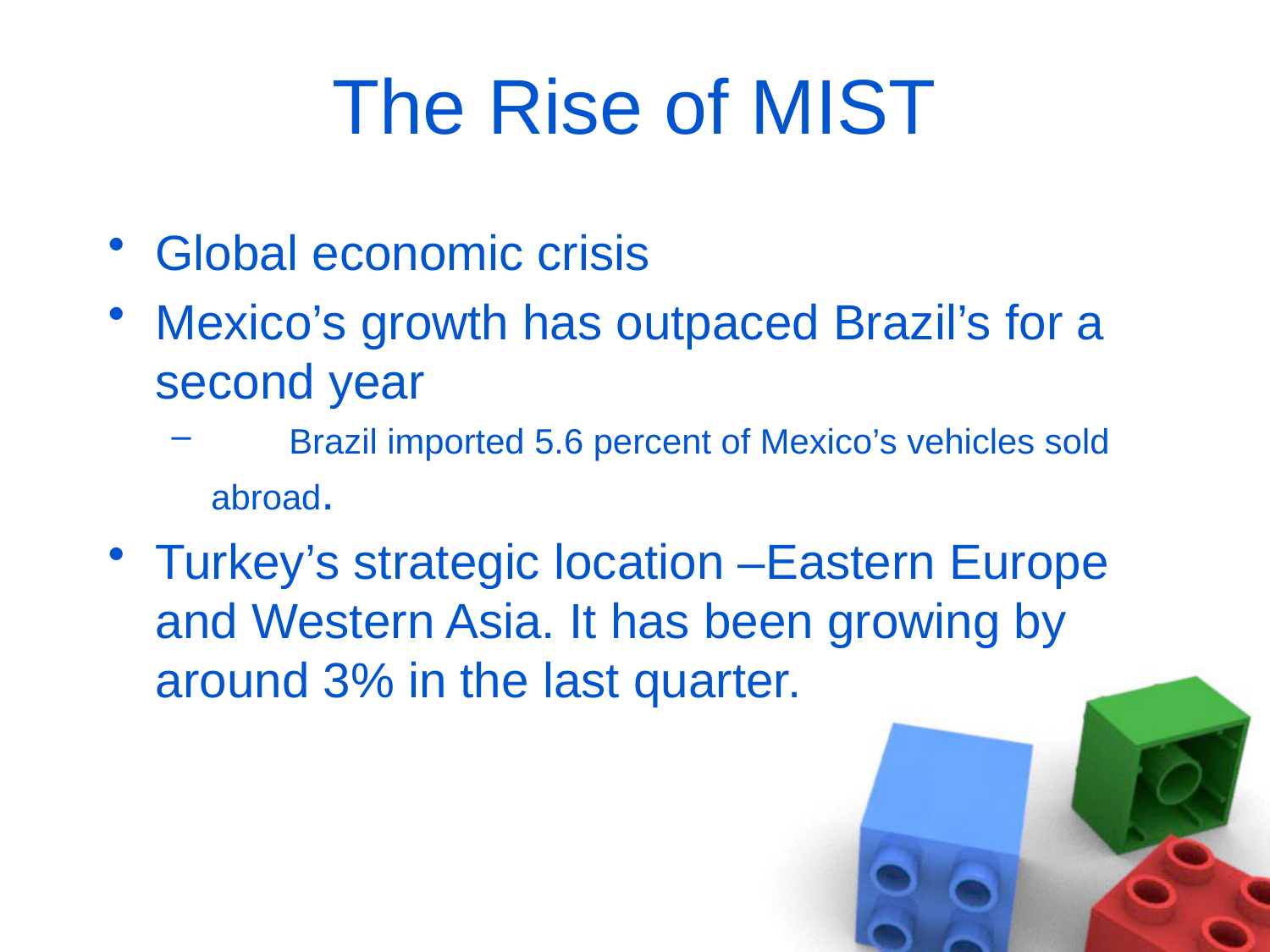

# The Rise of MIST
Global economic crisis
Mexico’s growth has outpaced Brazil’s for a second year
        Brazil imported 5.6 percent of Mexico’s vehicles sold abroad.
Turkey’s strategic location –Eastern Europe and Western Asia. It has been growing by around 3% in the last quarter.